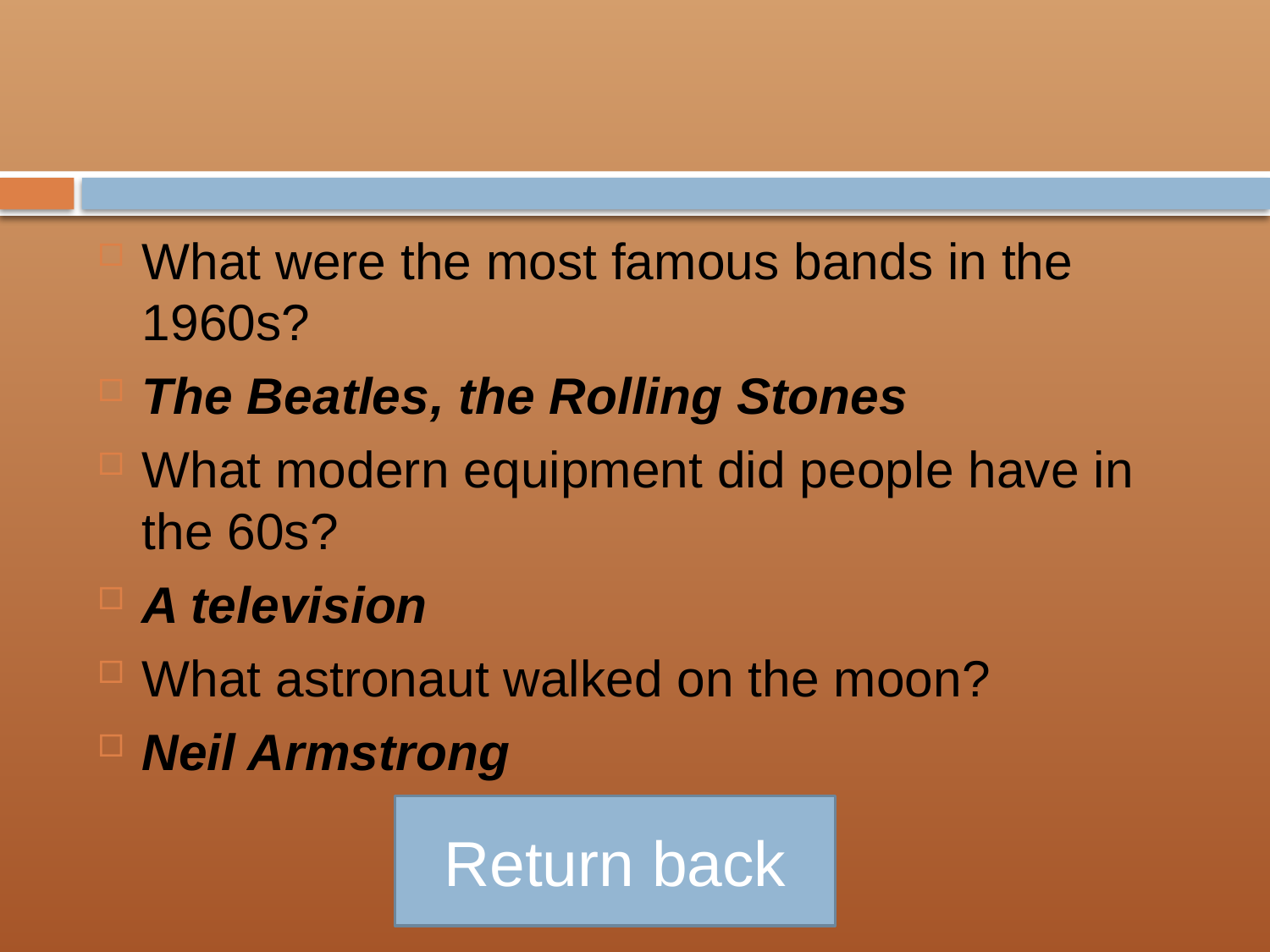

#
What were the most famous bands in the 1960s?
The Beatles, the Rolling Stones
What modern equipment did people have in the 60s?
A television
What astronaut walked on the moon?
Neil Armstrong

Return back